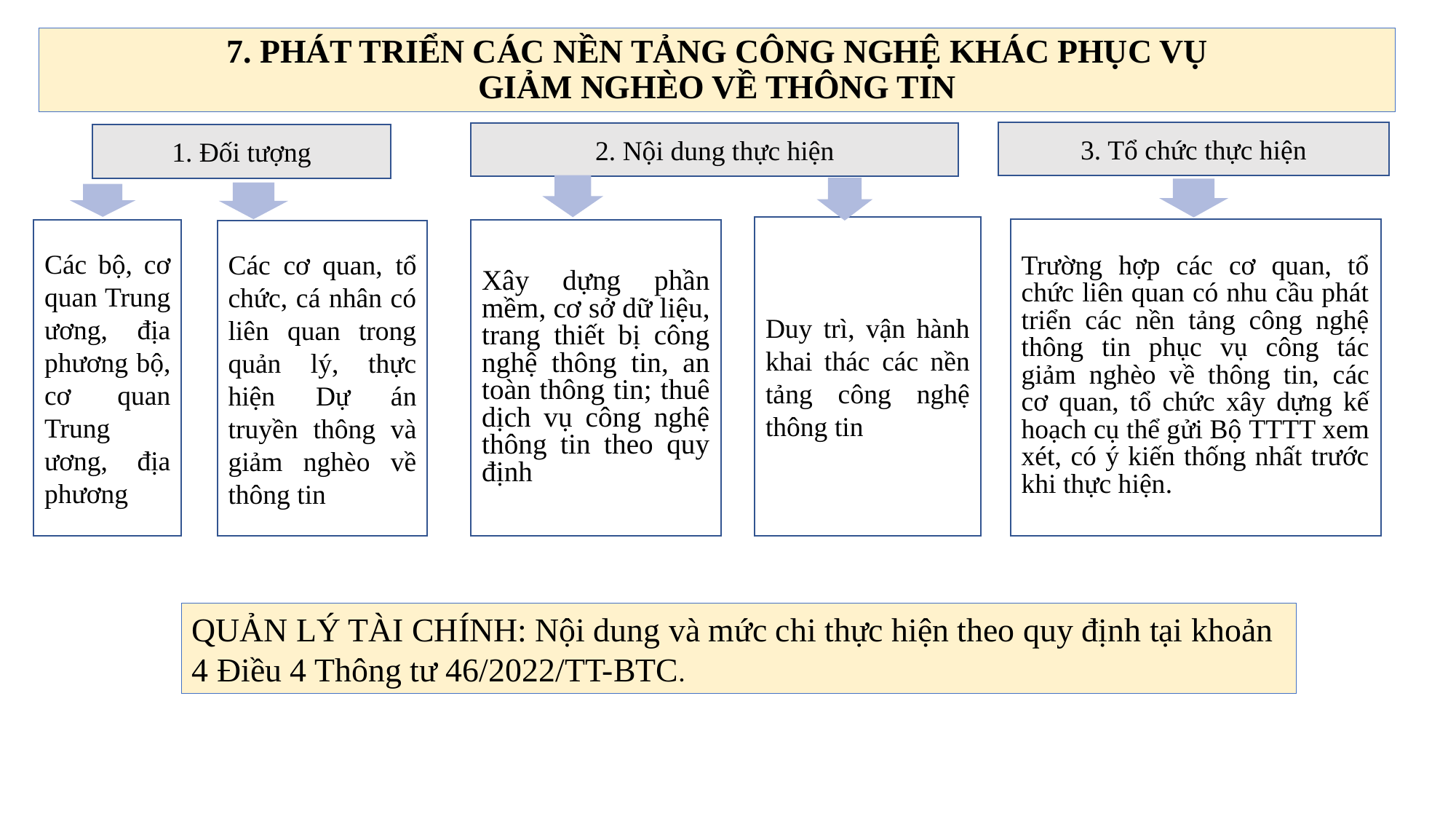

# 7. PHÁT TRIỂN CÁC NỀN TẢNG CÔNG NGHỆ KHÁC PHỤC VỤ GIẢM NGHÈO VỀ THÔNG TIN
3. Tổ chức thực hiện
2. Nội dung thực hiện
1. Đối tượng

Duy trì, vận hành khai thác các nền tảng công nghệ thông tin

Trường hợp các cơ quan, tổ chức liên quan có nhu cầu phát triển các nền tảng công nghệ thông tin phục vụ công tác giảm nghèo về thông tin, các cơ quan, tổ chức xây dựng kế hoạch cụ thể gửi Bộ TTTT xem xét, có ý kiến thống nhất trước khi thực hiện.

Các bộ, cơ quan Trung ương, địa phương bộ, cơ quan Trung ương, địa phương
Xây dựng phần mềm, cơ sở dữ liệu, trang thiết bị công nghệ thông tin, an toàn thông tin; thuê dịch vụ công nghệ thông tin theo quy định
Các cơ quan, tổ chức, cá nhân có liên quan trong quản lý, thực hiện Dự án truyền thông và giảm nghèo về thông tin
QUẢN LÝ TÀI CHÍNH: Nội dung và mức chi thực hiện theo quy định tại khoản 4 Điều 4 Thông tư 46/2022/TT-BTC.